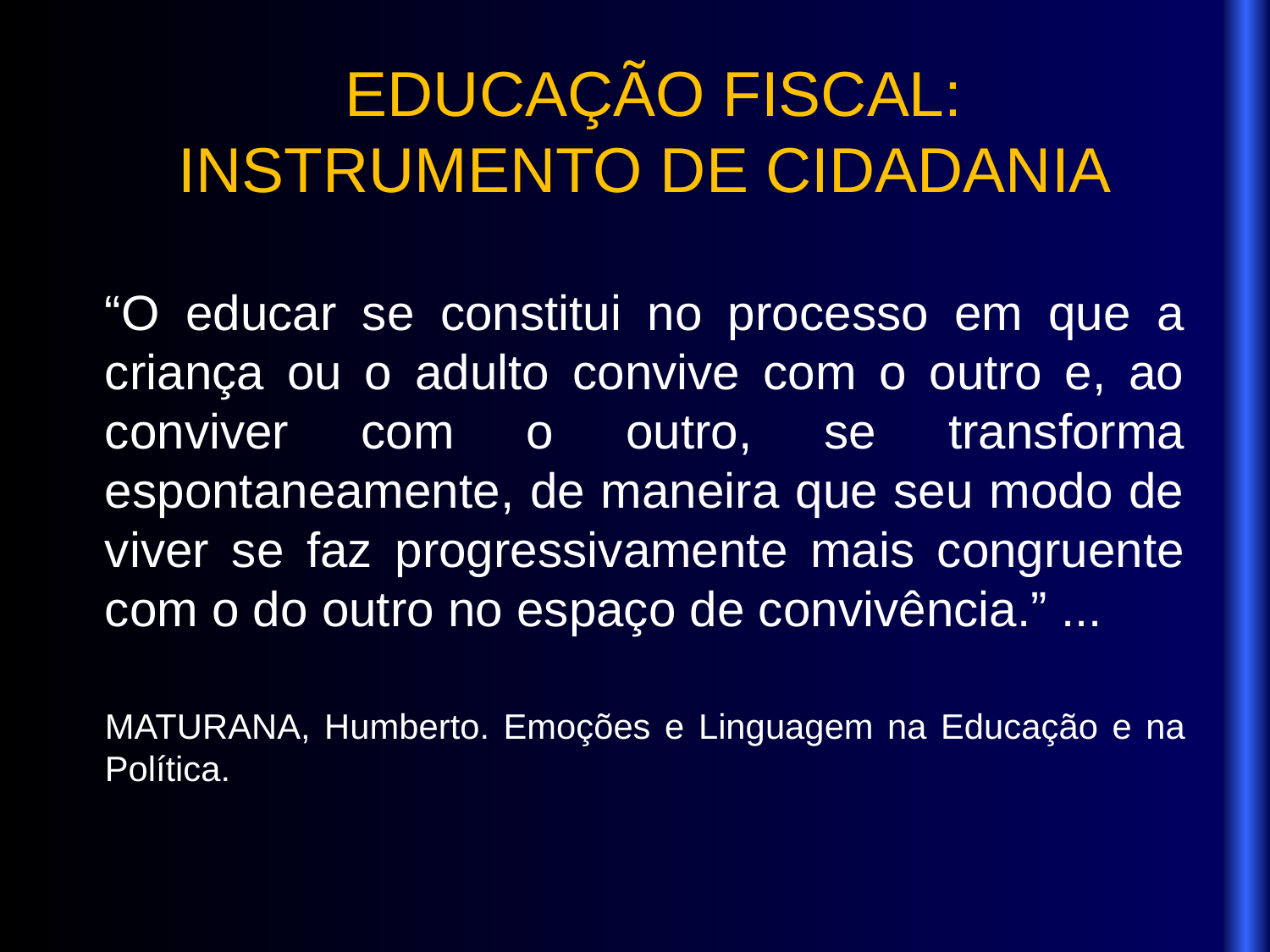

EDUCAÇÃO FISCAL: INSTRUMENTO DE CIDADANIA

“O educar se constitui no processo em que a criança ou o adulto convive com o outro e, ao conviver com o outro, se transforma espontaneamente, de maneira que seu modo de viver se faz progressivamente mais congruente com o do outro no espaço de convivência.” ...

MATURANA, Humberto. Emoções e Linguagem na Educação e na Política.